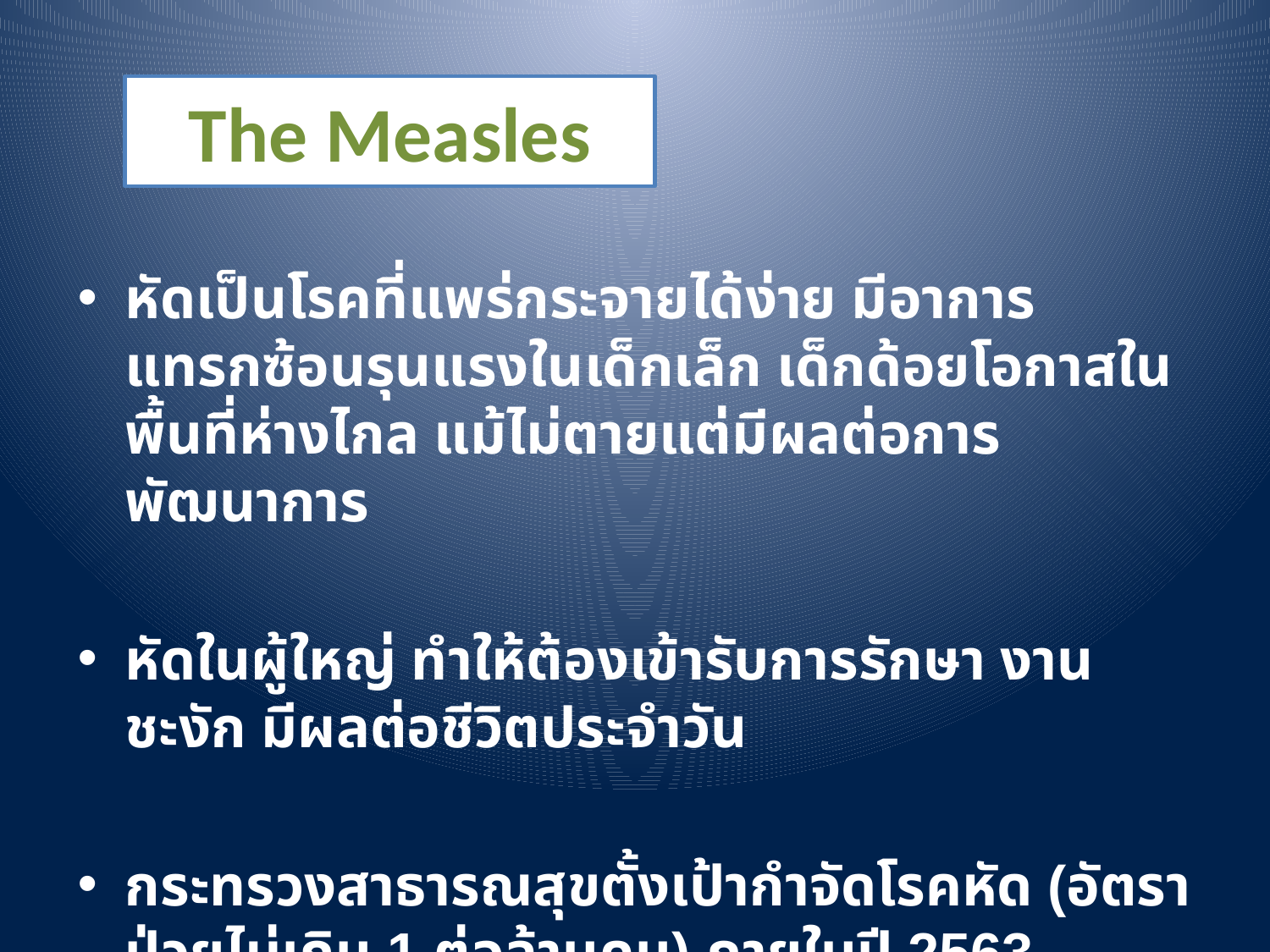

# The Measles
หัดเป็นโรคที่แพร่กระจายได้ง่าย มีอาการแทรกซ้อนรุนแรงในเด็กเล็ก เด็กด้อยโอกาสในพื้นที่ห่างไกล แม้ไม่ตายแต่มีผลต่อการพัฒนาการ

หัดในผู้ใหญ่ ทำให้ต้องเข้ารับการรักษา งานชะงัก มีผลต่อชีวิตประจำวัน

กระทรวงสาธารณสุขตั้งเป้ากำจัดโรคหัด (อัตราป่วยไม่เกิน 1 ต่อล้านคน) ภายในปี 2563